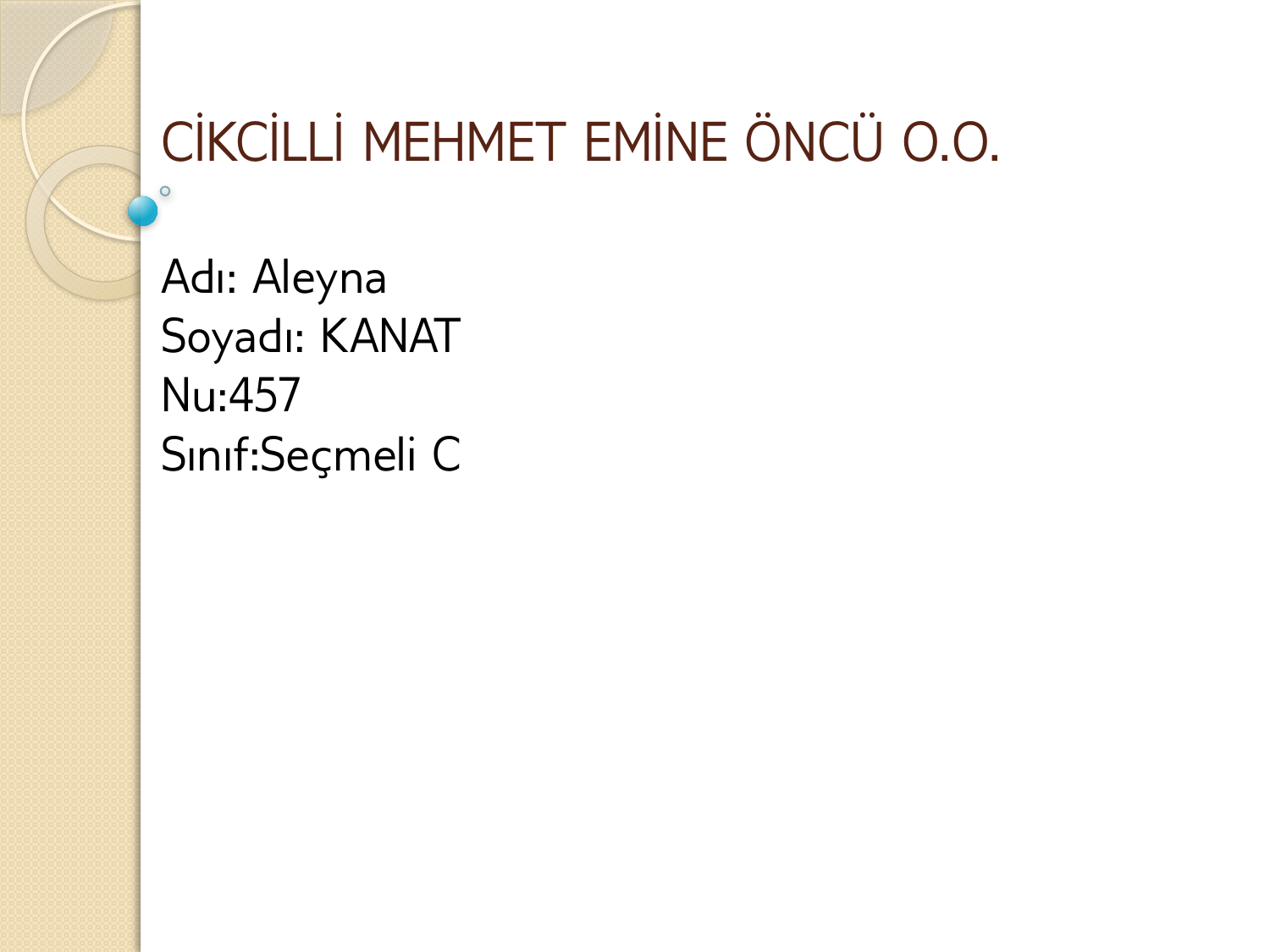

# CİKCİLLİ MEHMET EMİNE ÖNCÜ O.O.
Adı: Aleyna
Soyadı: KANAT
Nu:457
Sınıf:Seçmeli C